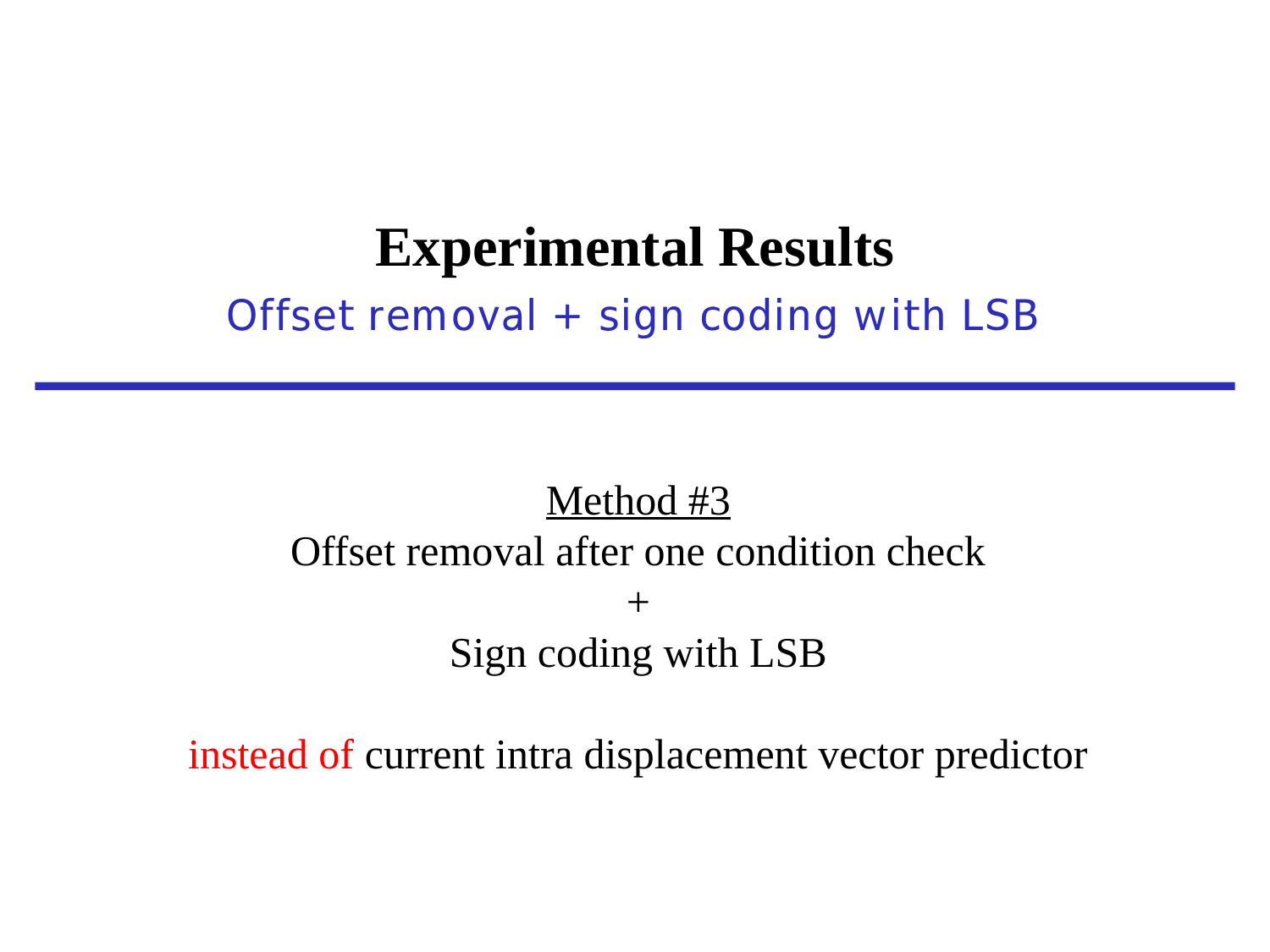

Experimental Results
Offset removal + sign coding with LSB

Method #3
Offset removal after one condition check
+
Sign coding with LSB

instead of current intra displacement vector predictor